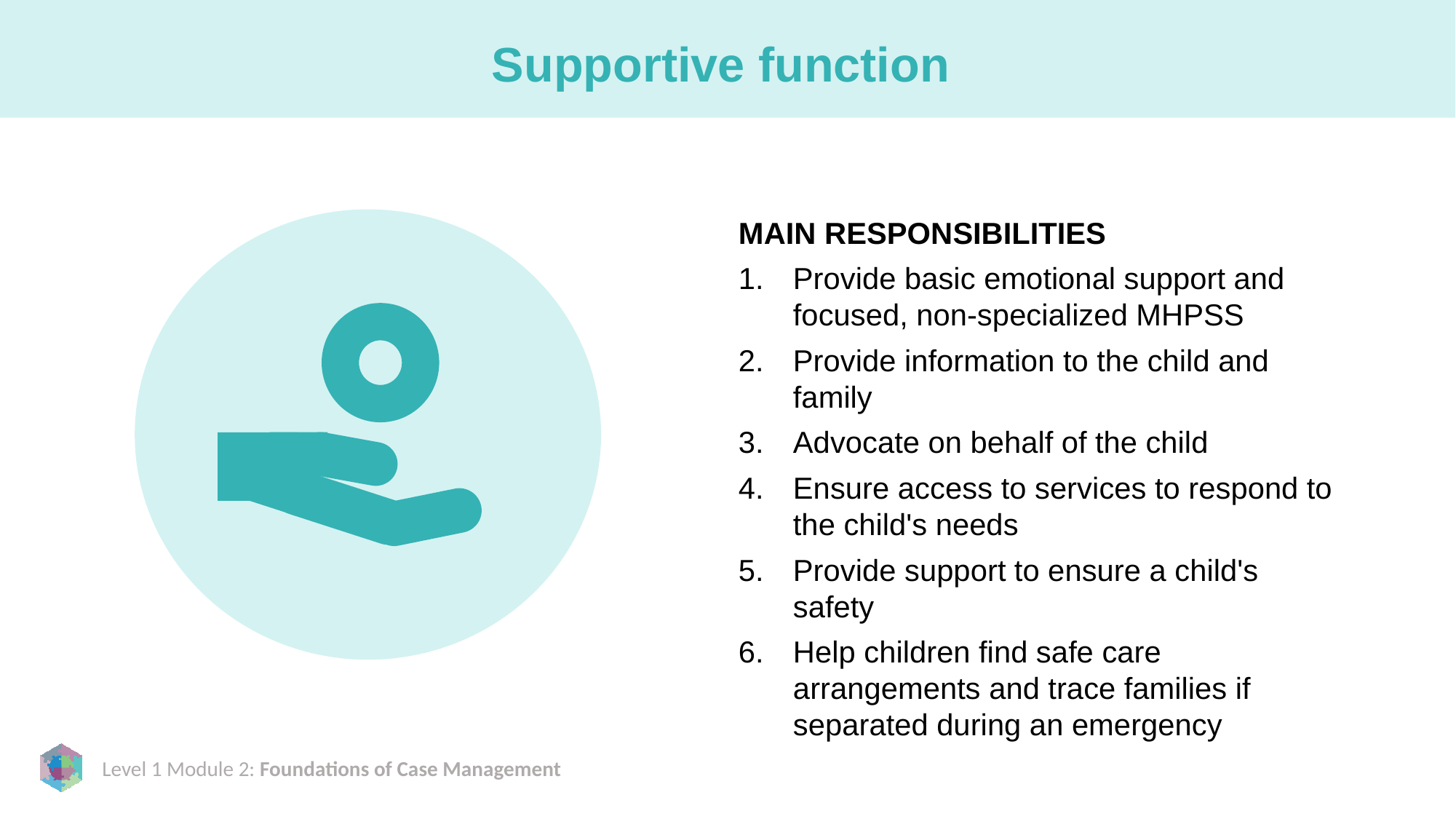

# Supportive function
MAIN RESPONSIBILITIES
Provide basic emotional support and focused, non-specialized MHPSS​
Provide information to the child and family
Advocate on behalf of the child
Ensure access to services to respond to the child's needs ​
Provide support to ensure a child's safety
Help children find safe care arrangements and trace families if separated during an emergency​